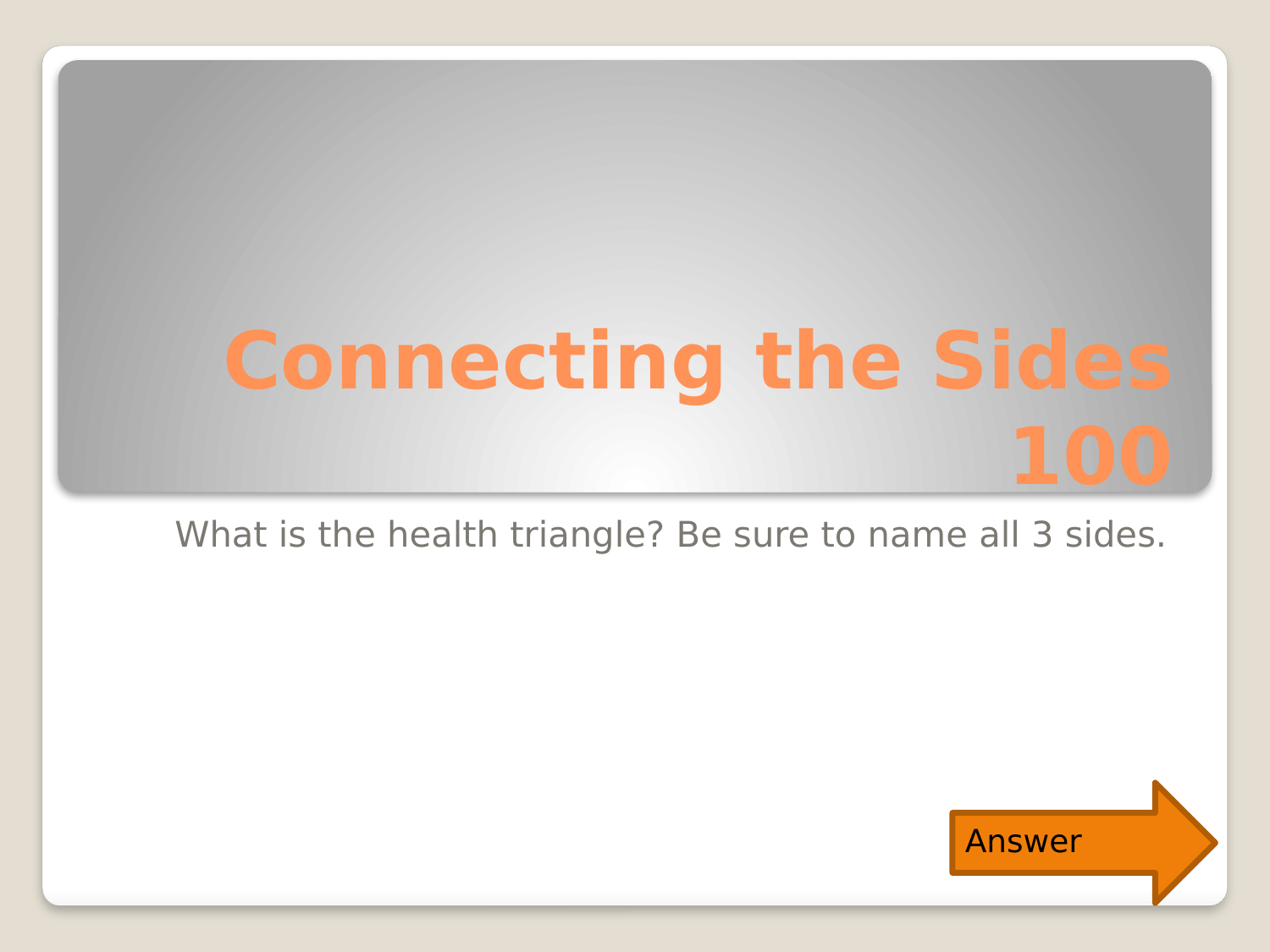

# Connecting the Sides 100
What is the health triangle? Be sure to name all 3 sides.

Answer